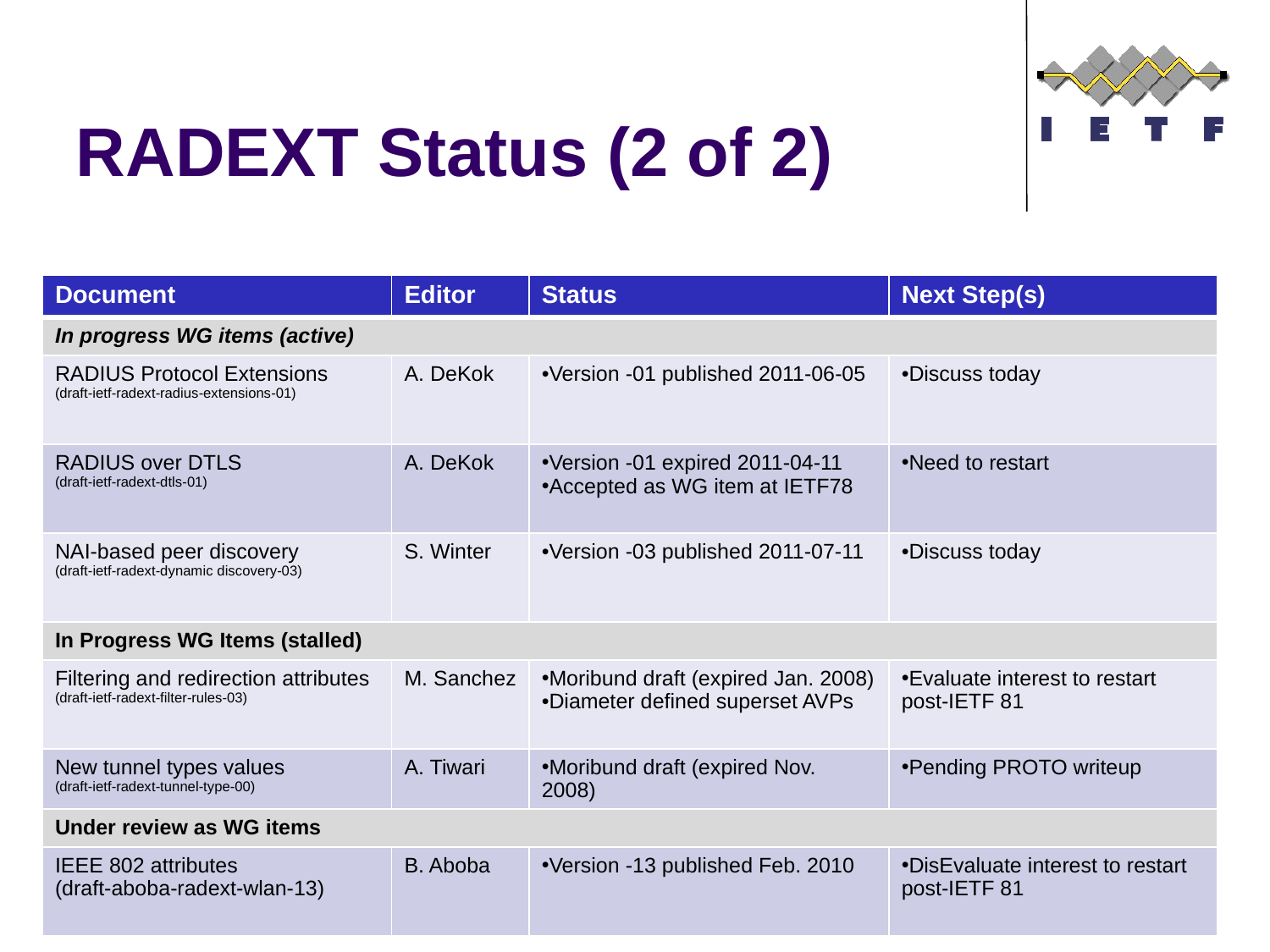

# RADEXT Status (2 of 2)
| Document | Editor | Status | Next Step(s) |
| --- | --- | --- | --- |
| In progress WG items (active) |  |  |  |
| RADIUS Protocol Extensions (draft-ietf-radext-radius-extensions-01) | A. DeKok | Version -01 published 2011-06-05 | Discuss today |
| RADIUS over DTLS (draft-ietf-radext-dtls-01) | A. DeKok | Version -01 expired 2011-04-11 Accepted as WG item at IETF78 | Need to restart |
| NAI-based peer discovery (draft-ietf-radext-dynamic discovery-03) | S. Winter | Version -03 published 2011-07-11 | Discuss today |
| In Progress WG Items (stalled) |  |  |  |
| Filtering and redirection attributes (draft-ietf-radext-filter-rules-03) | M. Sanchez | Moribund draft (expired Jan. 2008) Diameter defined superset AVPs | Evaluate interest to restart post-IETF 81 |
| New tunnel types values (draft-ietf-radext-tunnel-type-00) | A. Tiwari | Moribund draft (expired Nov. 2008) | Pending PROTO writeup |
| Under review as WG items |  |  |  |
| IEEE 802 attributes (draft-aboba-radext-wlan-13) | B. Aboba | Version -13 published Feb. 2010 | DisEvaluate interest to restart post-IETF 81 |